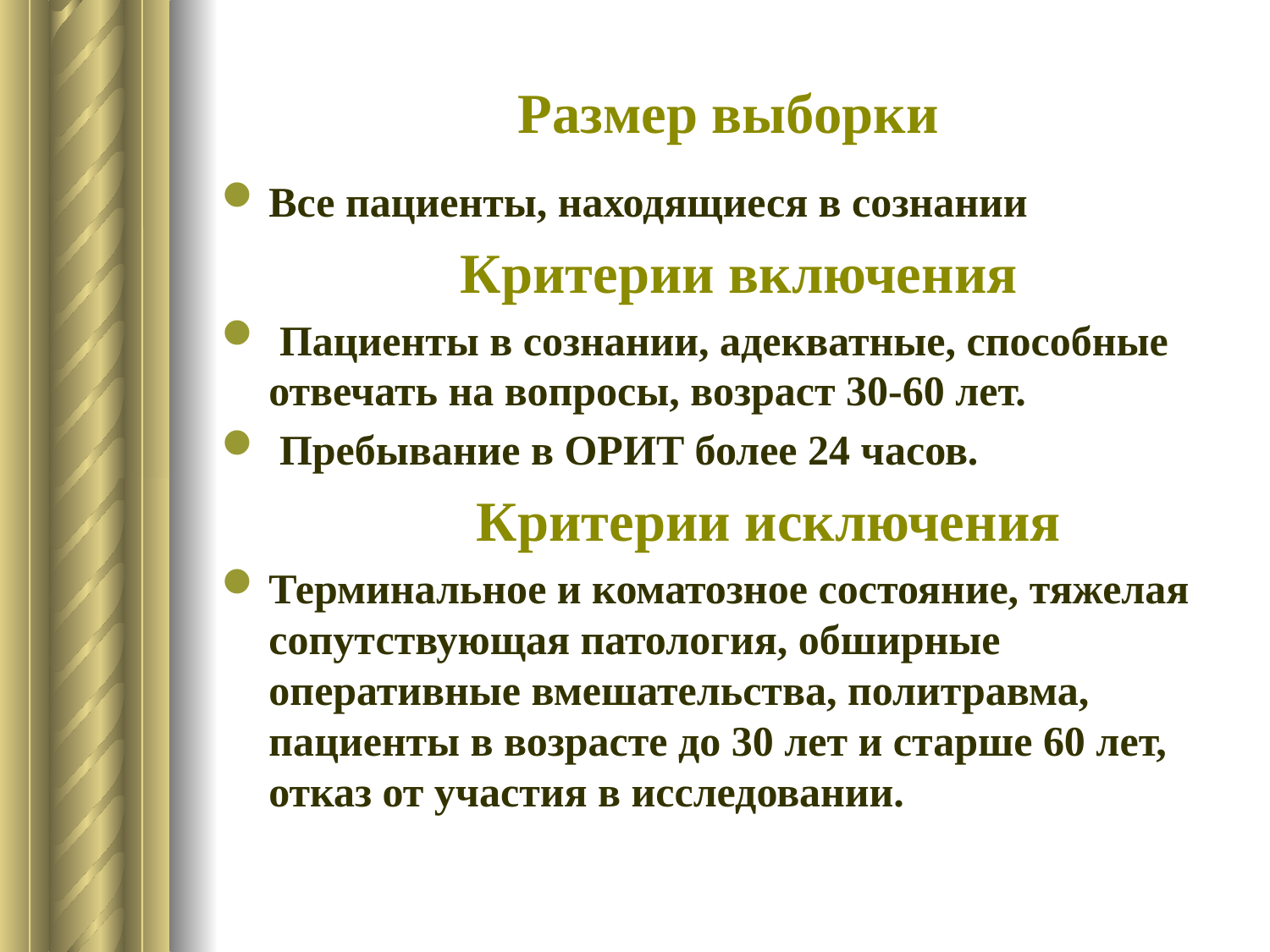

# Размер выборки
Все пациенты, находящиеся в сознании
Критерии включения
 Пациенты в сознании, адекватные, способные   отвечать на вопросы, возраст 30-60 лет.
 Пребывание в ОРИТ более 24 часов.
                  Критерии исключения
Терминальное и коматозное состояние, тяжелая сопутствующая патология, обширные оперативные вмешательства, политравма, пациенты в возрасте до 30 лет и старше 60 лет, отказ от участия в исследовании.